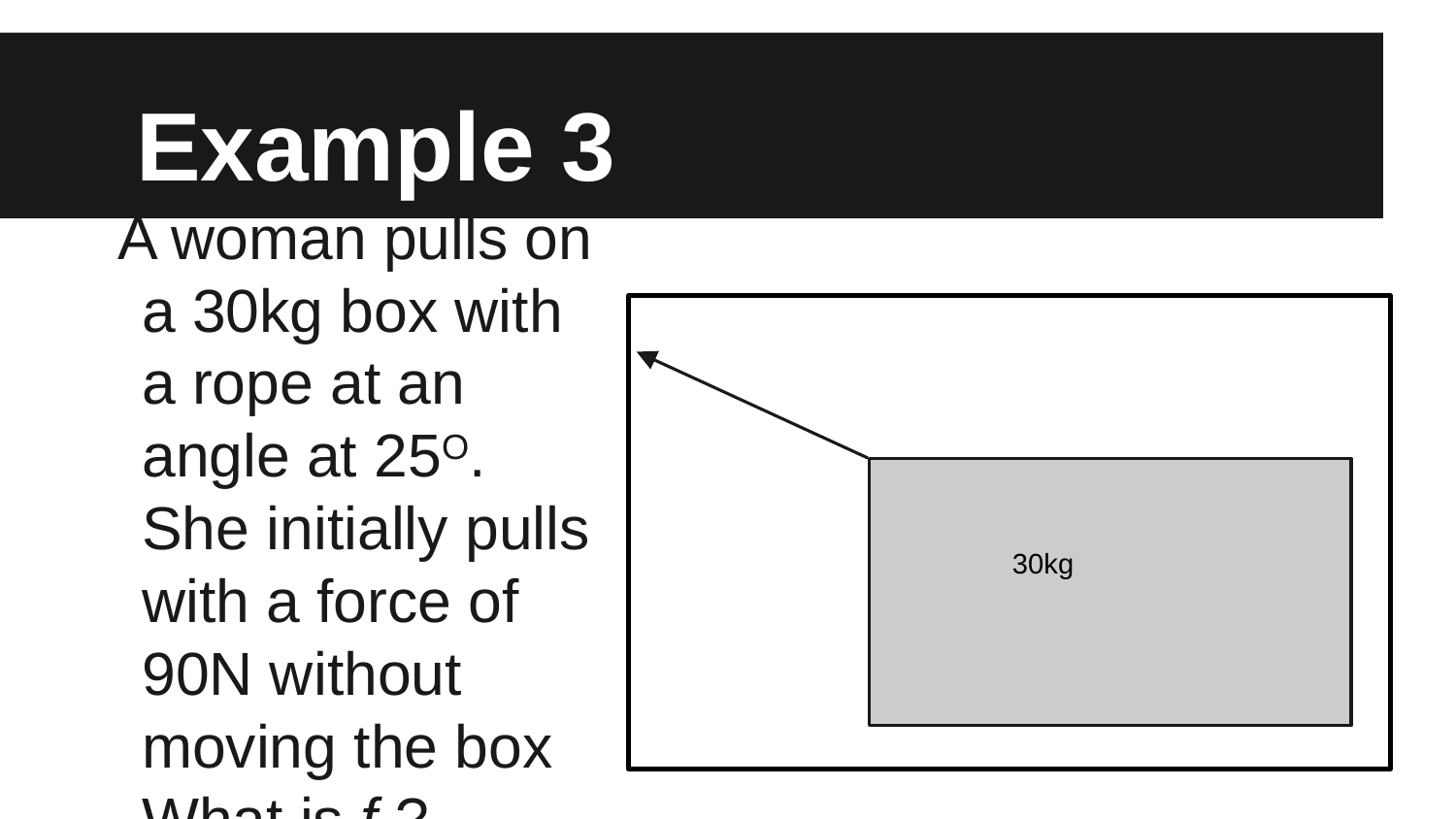

# Example 3
A woman pulls on a 30kg box with a rope at an angle at 25O.  She initially pulls with a force of 90N without moving the box  What is fs?

30kg